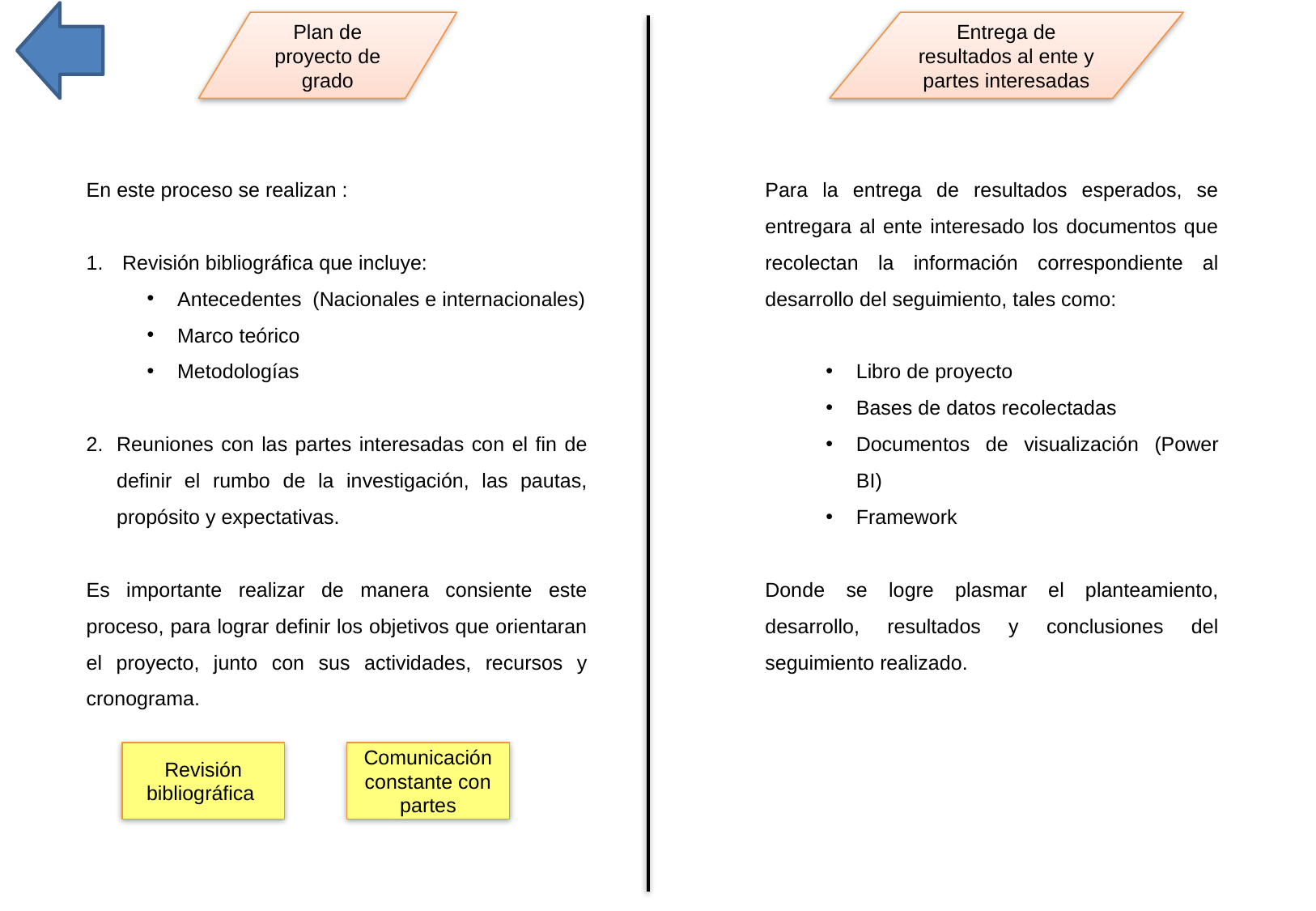

Plan de proyecto de grado
Entrega de resultados al ente y partes interesadas
En este proceso se realizan :

 Revisión bibliográfica que incluye:
Antecedentes  (Nacionales e internacionales)
Marco teórico
Metodologías

Reuniones con las partes interesadas con el fin de definir el rumbo de la investigación, las pautas, propósito y expectativas.

Es importante realizar de manera consiente este proceso, para lograr definir los objetivos que orientaran el proyecto, junto con sus actividades, recursos y cronograma.
Para la entrega de resultados esperados, se entregara al ente interesado los documentos que recolectan la información correspondiente al desarrollo del seguimiento, tales como:

Libro de proyecto
Bases de datos recolectadas
Documentos de visualización (Power BI)
Framework

Donde se logre plasmar el planteamiento, desarrollo, resultados y conclusiones del seguimiento realizado.
Revisión bibliográfica
Comunicación constante con partes